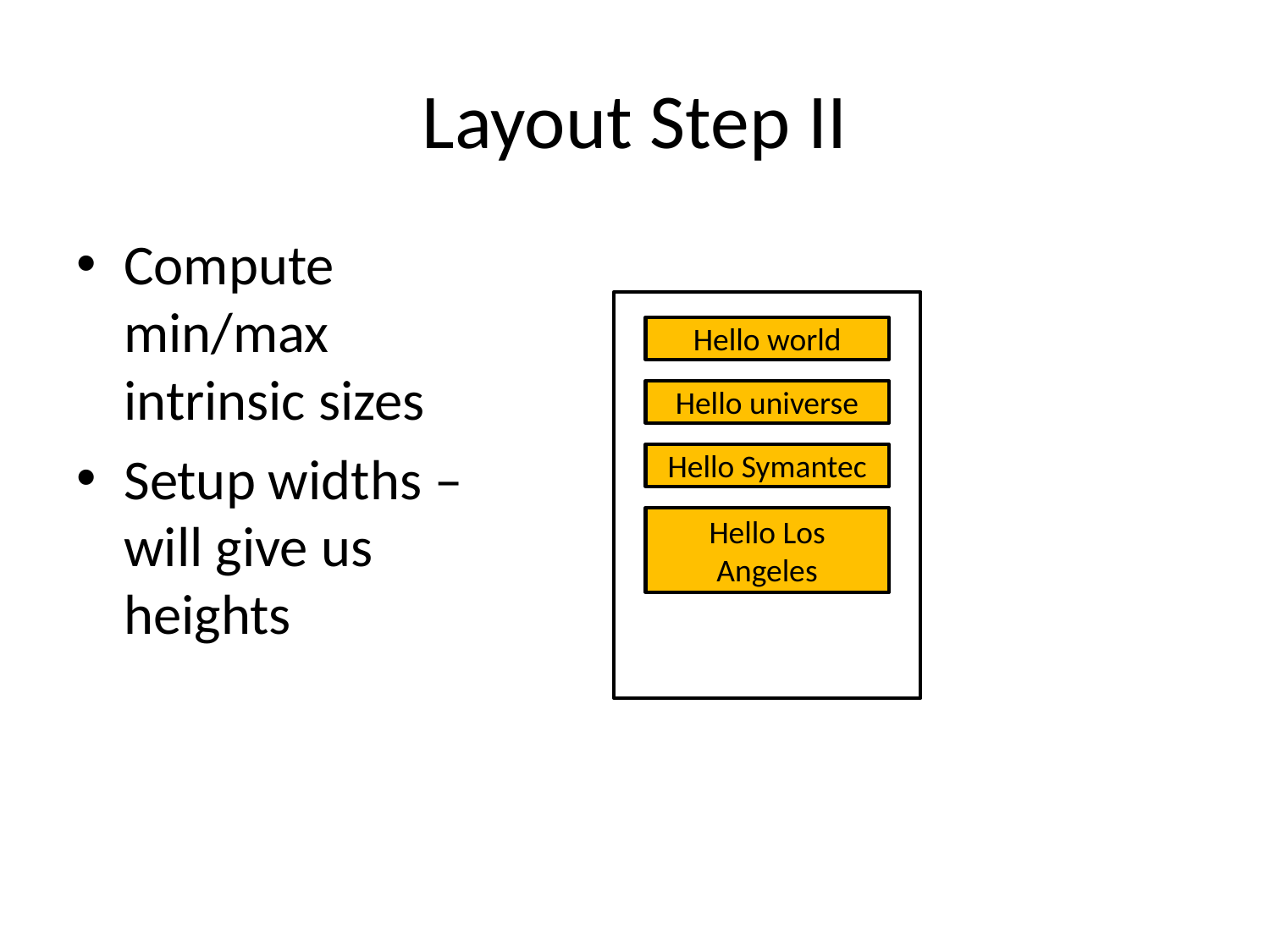

# Layout Step II
Compute min/max intrinsic sizes
Setup widths – will give us heights

Hello world
Hello universe
Hello Symantec
Hello Los Angeles